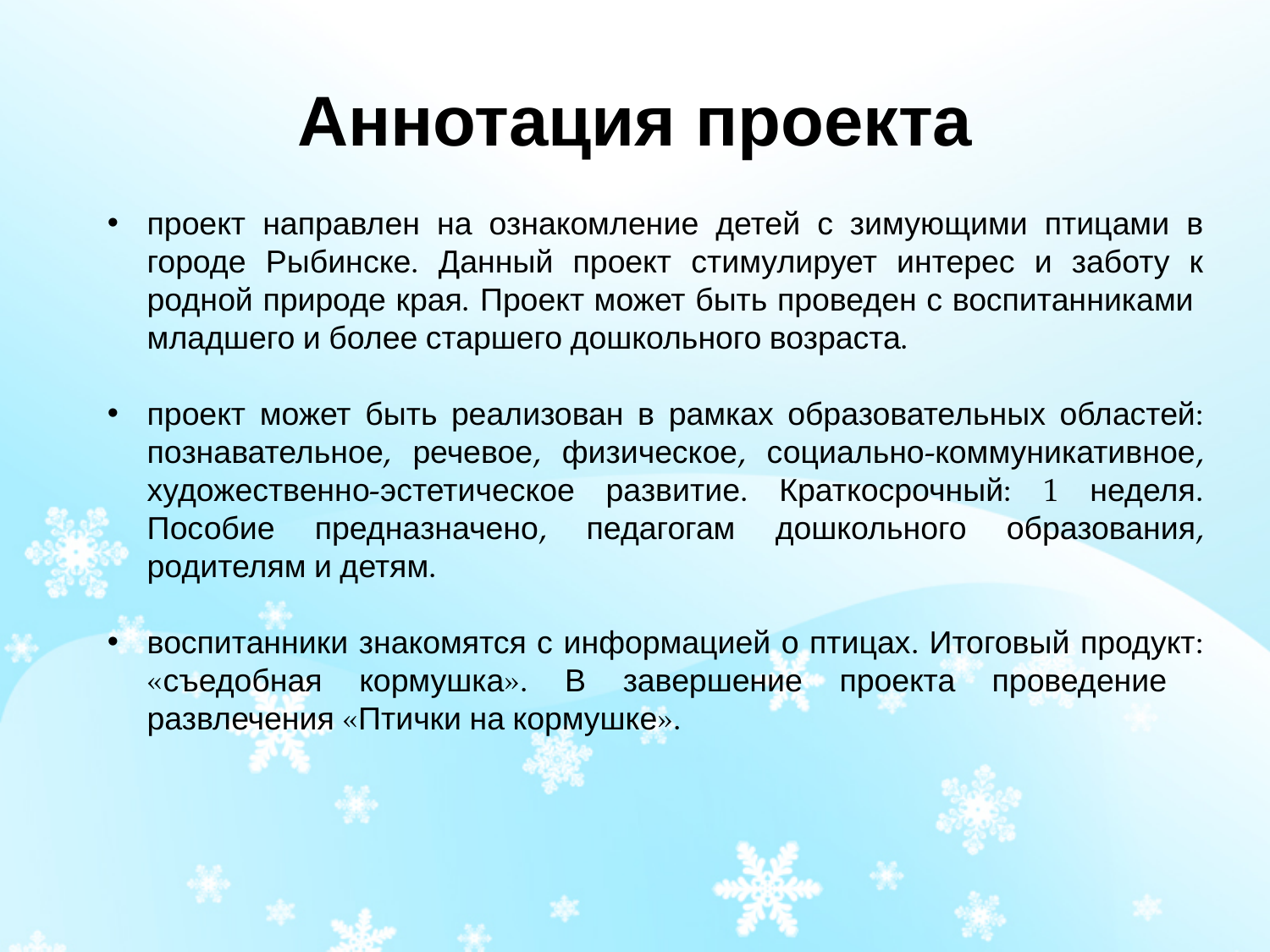

# Аннотация проекта
проект направлен на ознакомление детей с зимующими птицами в городе Рыбинске. Данный проект стимулирует интерес и заботу к родной природе края. Проект может быть проведен с воспитанниками  младшего и более старшего дошкольного возраста.

проект может быть реализован в рамках образовательных областей: познавательное, речевое, физическое, социально-коммуникативное, художественно-эстетическое развитие. Краткосрочный: 1 неделя. Пособие предназначено, педагогам дошкольного образования, родителям и детям.

воспитанники знакомятся с информацией о птицах. Итоговый продукт: «съедобная кормушка». В завершение проекта проведение  развлечения «Птички на кормушке».